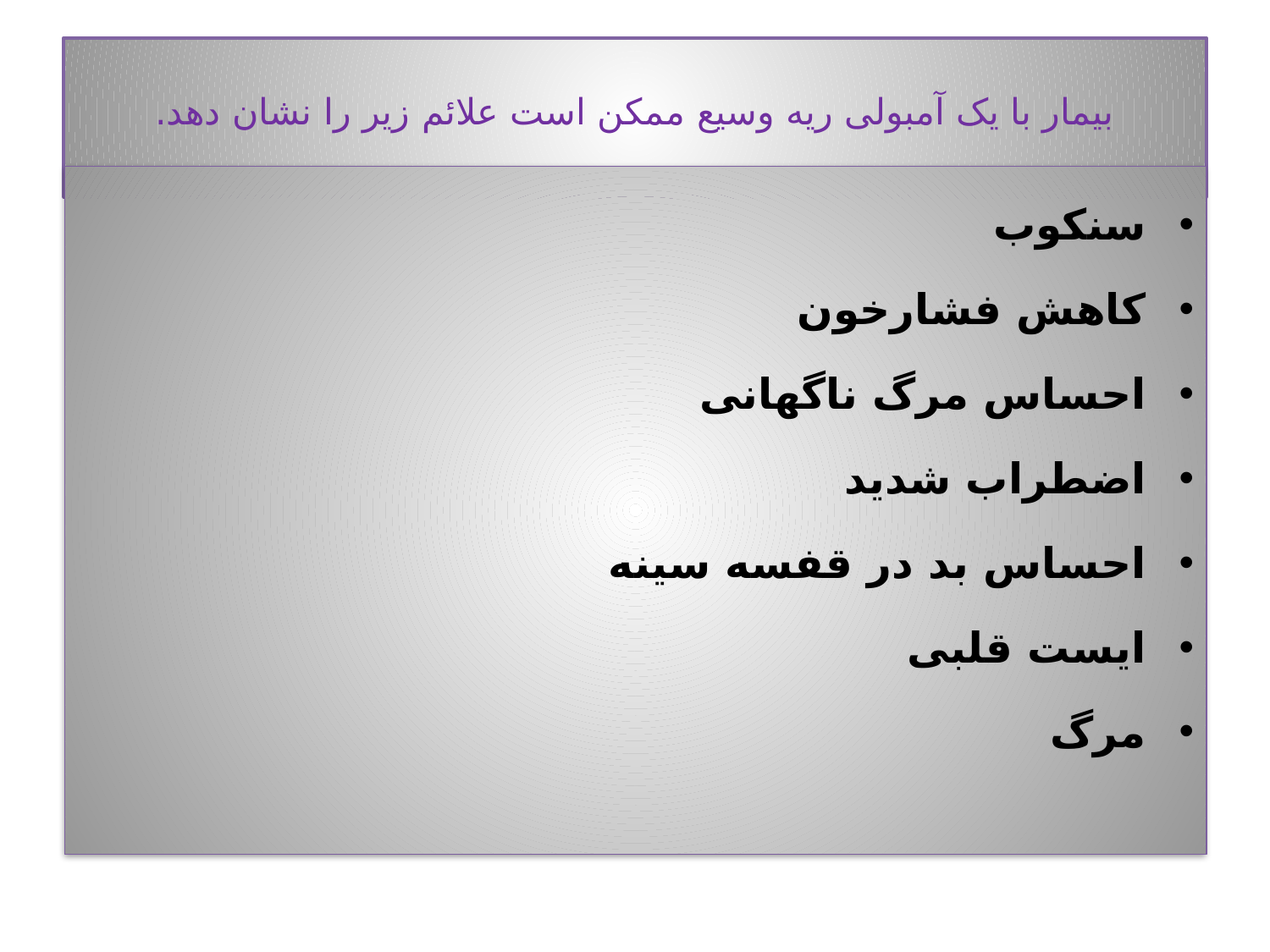

# بیمار با یک آمبولی ریه وسیع ممکن است علائم زیر را نشان دهد.
سنکوب
کاهش فشارخون
احساس مرگ ناگهانی
اضطراب شدید
احساس بد در قفسه سینه
ایست قلبی
مرگ